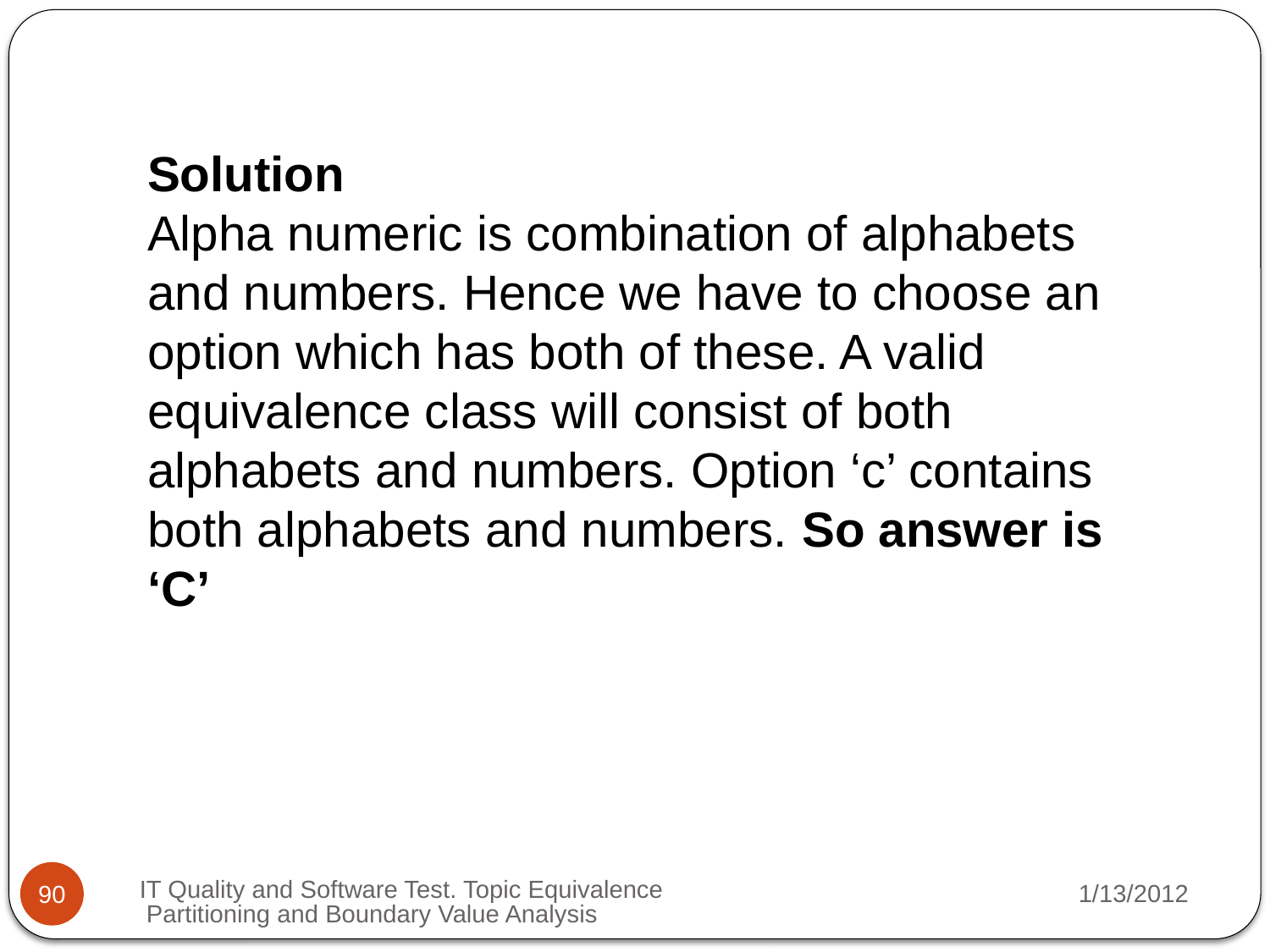

Solution
Alpha numeric is combination of alphabets and numbers. Hence we have to choose an option which has both of these. A valid equivalence class will consist of both alphabets and numbers. Option ‘c’ contains both alphabets and numbers. So answer is ‘C’
IT Quality and Software Test. Topic Equivalence Partitioning and Boundary Value Analysis
1/13/2012
90